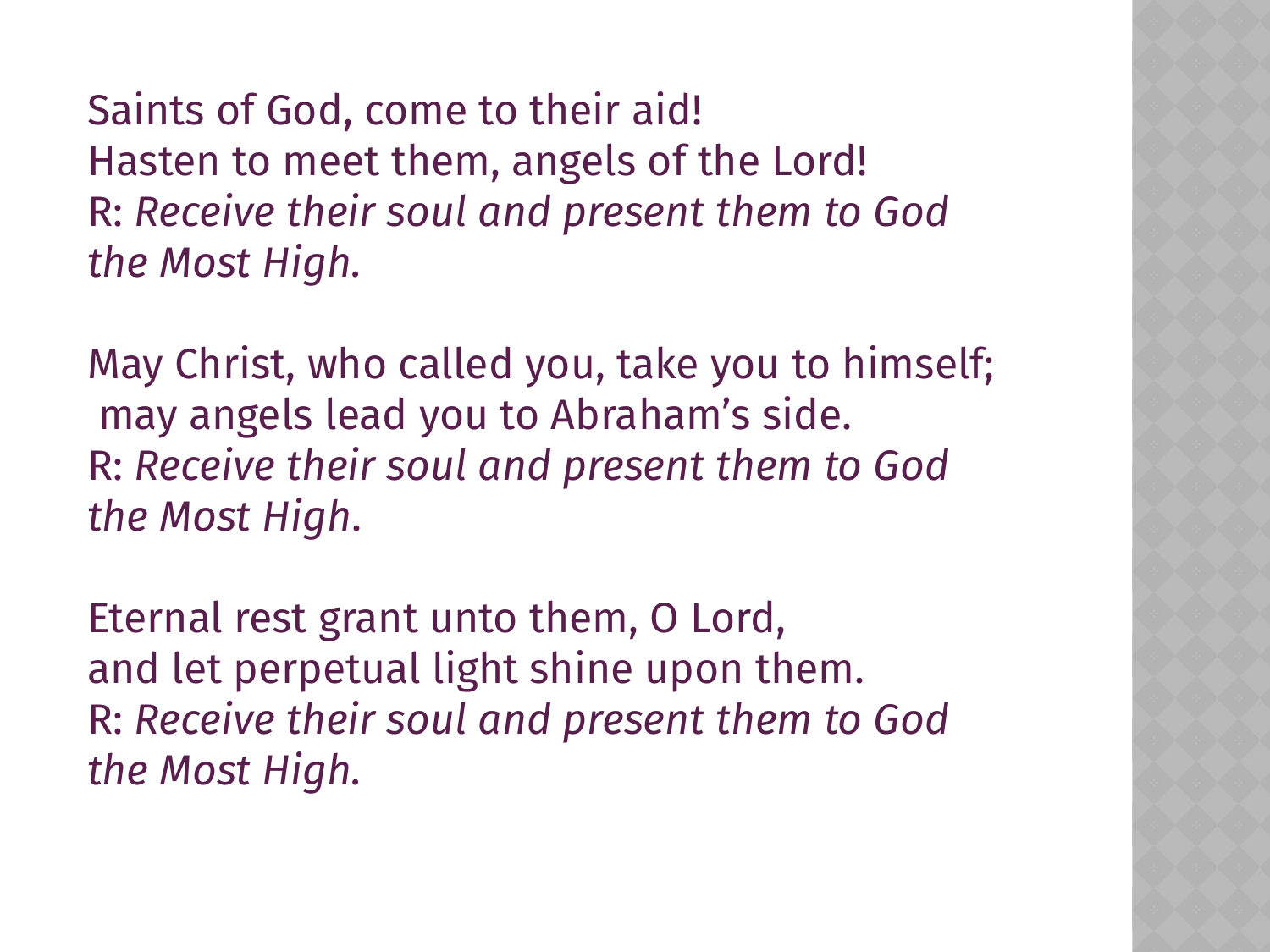

Saints of God, come to their aid!
Hasten to meet them, angels of the Lord!
R: Receive their soul and present them to God the Most High.

May Christ, who called you, take you to himself;  may angels lead you to Abraham’s side.
R: Receive their soul and present them to God the Most High.

Eternal rest grant unto them, O Lord,
and let perpetual light shine upon them.
R: Receive their soul and present them to God the Most High.